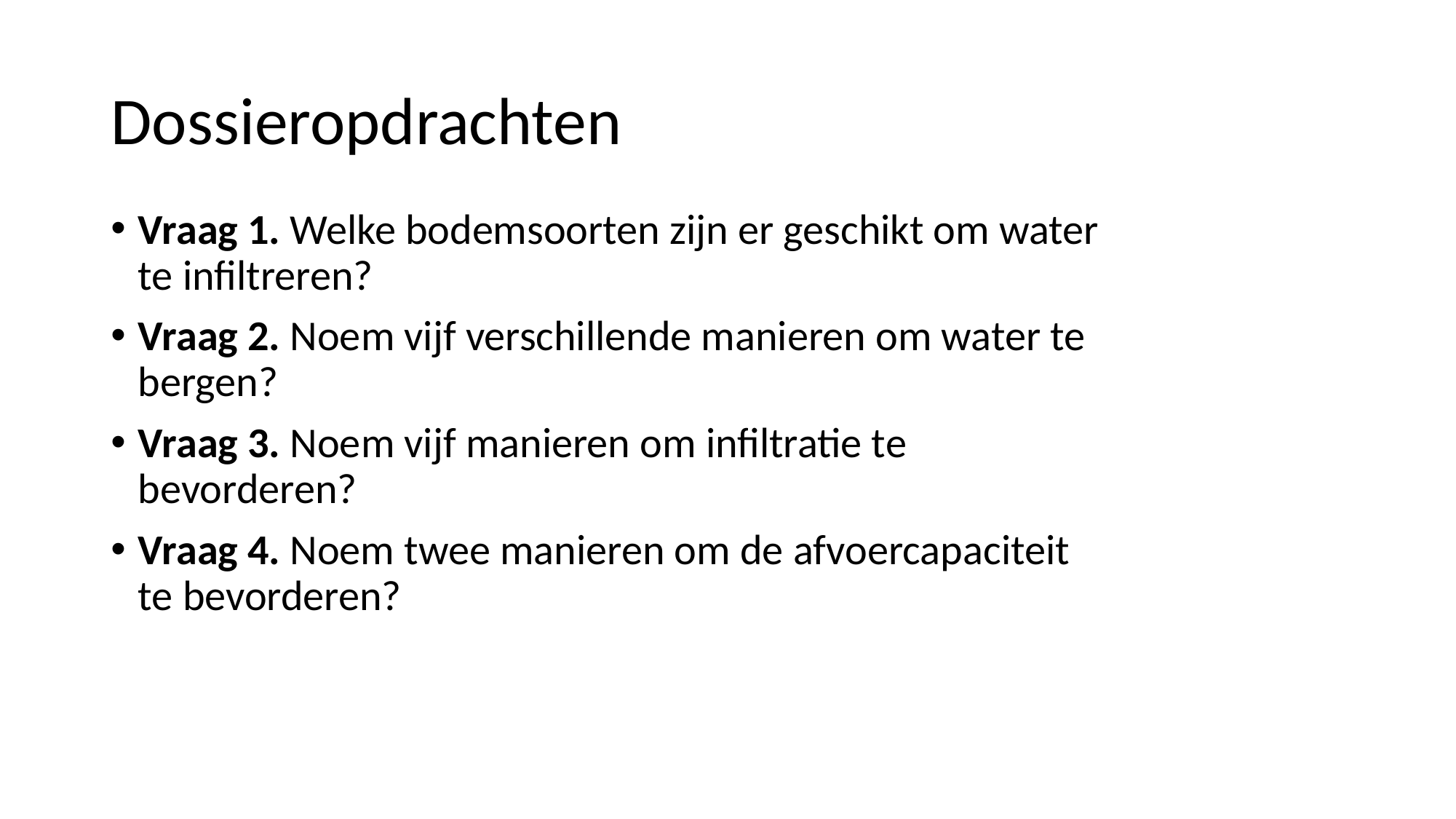

# Dossieropdrachten
Vraag 1. Welke bodemsoorten zijn er geschikt om water te infiltreren?
Vraag 2. Noem vijf verschillende manieren om water te bergen?
Vraag 3. Noem vijf manieren om infiltratie te bevorderen?
Vraag 4. Noem twee manieren om de afvoercapaciteit te bevorderen?